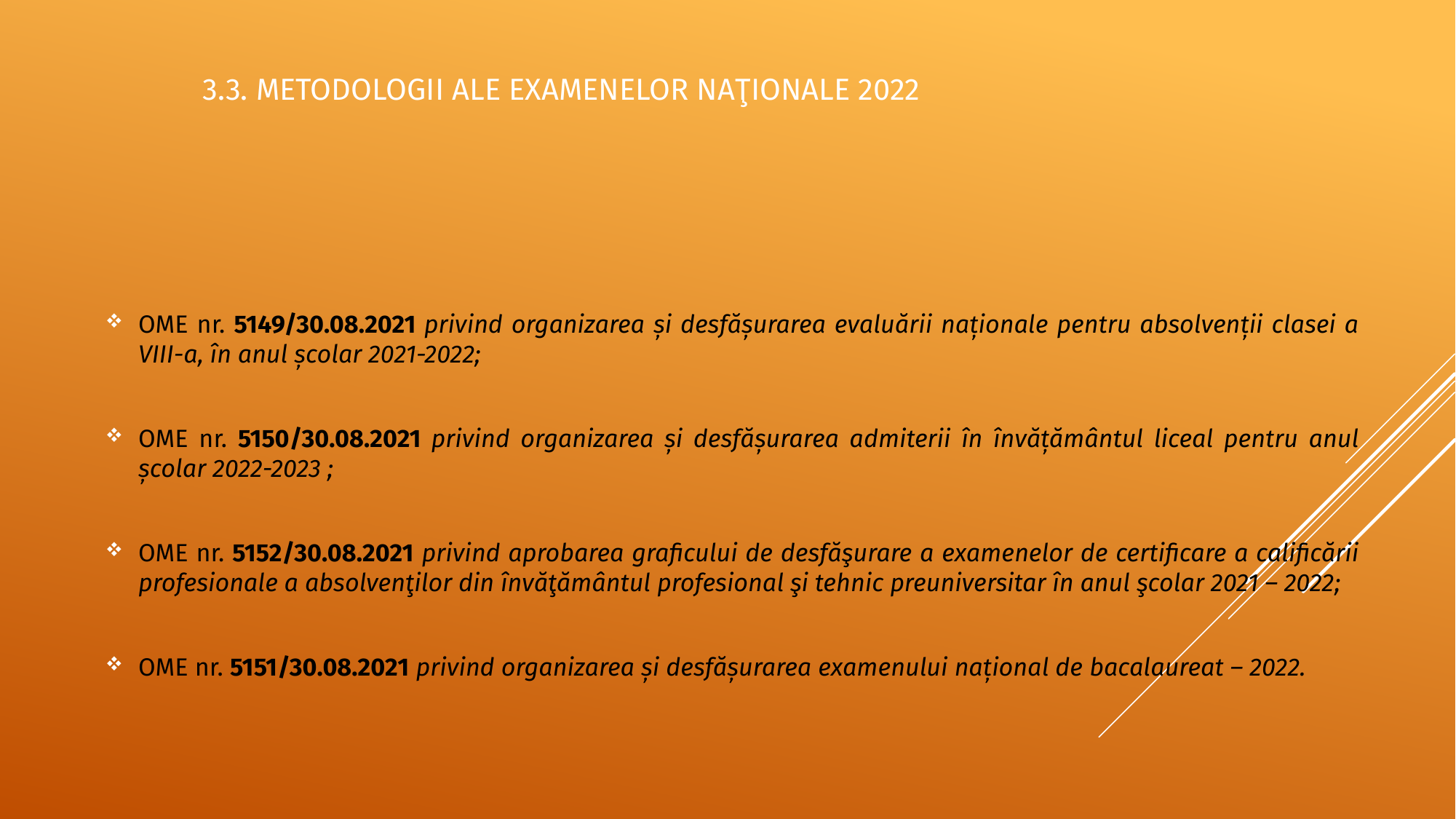

3.3. METODOLOGII ALE EXAMENELOR NAŢIONALE 2022

OME nr. 5149/30.08.2021 privind organizarea și desfășurarea evaluării naționale pentru absolvenții clasei a VIII-a, în anul școlar 2021-2022;

OME nr. 5150/30.08.2021 privind organizarea și desfășurarea admiterii în învățământul liceal pentru anul școlar 2022-2023 ;

OME nr. 5152/30.08.2021 privind aprobarea graficului de desfăşurare a examenelor de certificare a calificării profesionale a absolvenţilor din învăţământul profesional şi tehnic preuniversitar în anul şcolar 2021 – 2022;

OME nr. 5151/30.08.2021 privind organizarea și desfășurarea examenului național de bacalaureat – 2022.